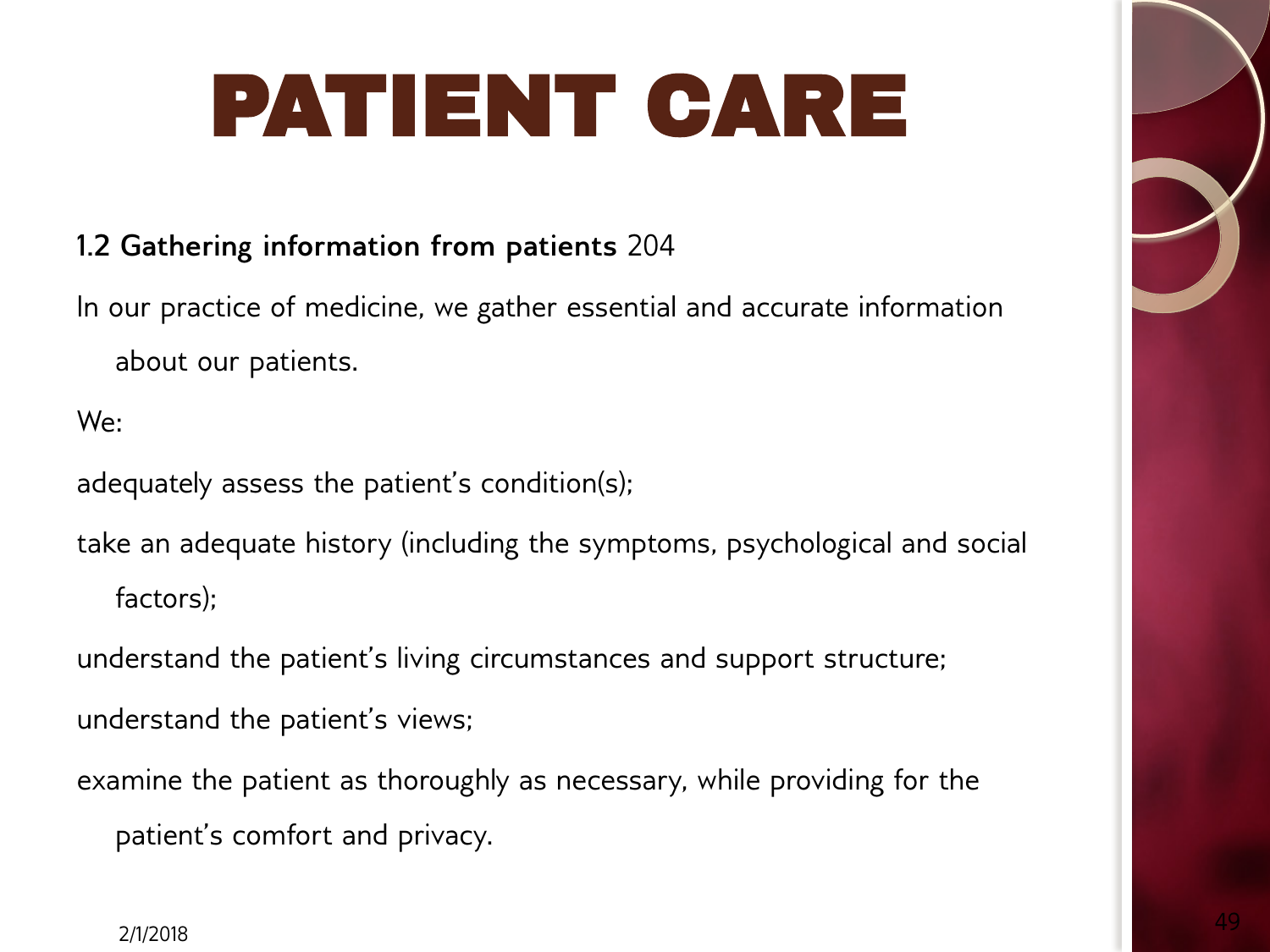

# PATIENT CARE
1.2 Gathering information from patients 204
In our practice of medicine, we gather essential and accurate information about our patients.
We:
adequately assess the patient’s condition(s);
take an adequate history (including the symptoms, psychological and social factors);
understand the patient’s living circumstances and support structure;
understand the patient’s views;
examine the patient as thoroughly as necessary, while providing for the patient’s comfort and privacy.
49
2/1/2018